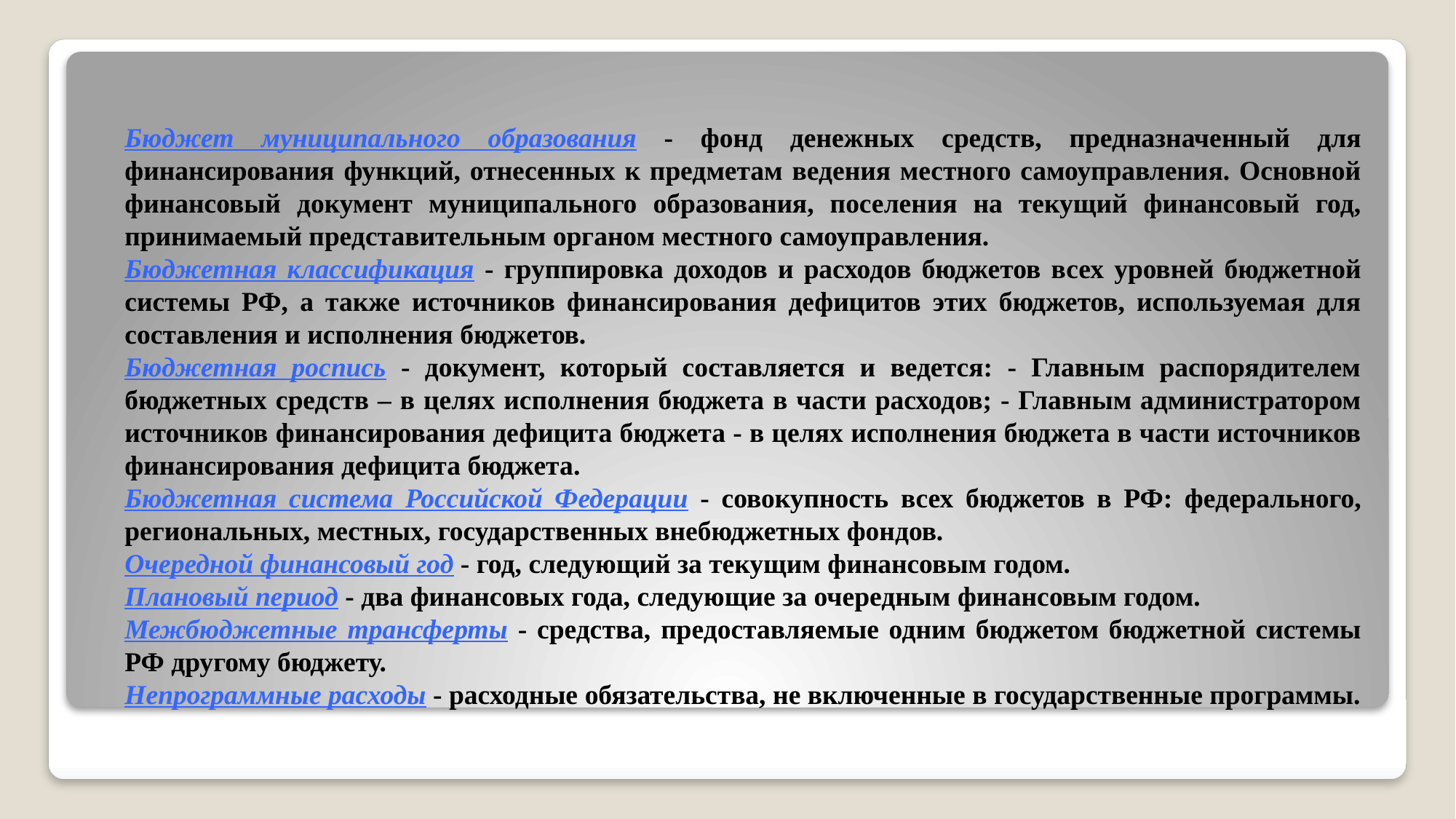

Бюджет муниципального образования - фонд денежных средств, предназначенный для финансирования функций, отнесенных к предметам ведения местного самоуправления. Основной финансовый документ муниципального образования, поселения на текущий финансовый год, принимаемый представительным органом местного самоуправления.
Бюджетная классификация - группировка доходов и расходов бюджетов всех уровней бюджетной системы РФ, а также источников финансирования дефицитов этих бюджетов, используемая для составления и исполнения бюджетов.
Бюджетная роспись - документ, который составляется и ведется: - Главным распорядителем бюджетных средств – в целях исполнения бюджета в части расходов; - Главным администратором источников финансирования дефицита бюджета - в целях исполнения бюджета в части источников финансирования дефицита бюджета.
Бюджетная система Российской Федерации - совокупность всех бюджетов в РФ: федерального, региональных, местных, государственных внебюджетных фондов.
Очередной финансовый год - год, следующий за текущим финансовым годом.
Плановый период - два финансовых года, следующие за очередным финансовым годом.
Межбюджетные трансферты - средства, предоставляемые одним бюджетом бюджетной системы РФ другому бюджету.
Непрограммные расходы - расходные обязательства, не включенные в государственные программы.